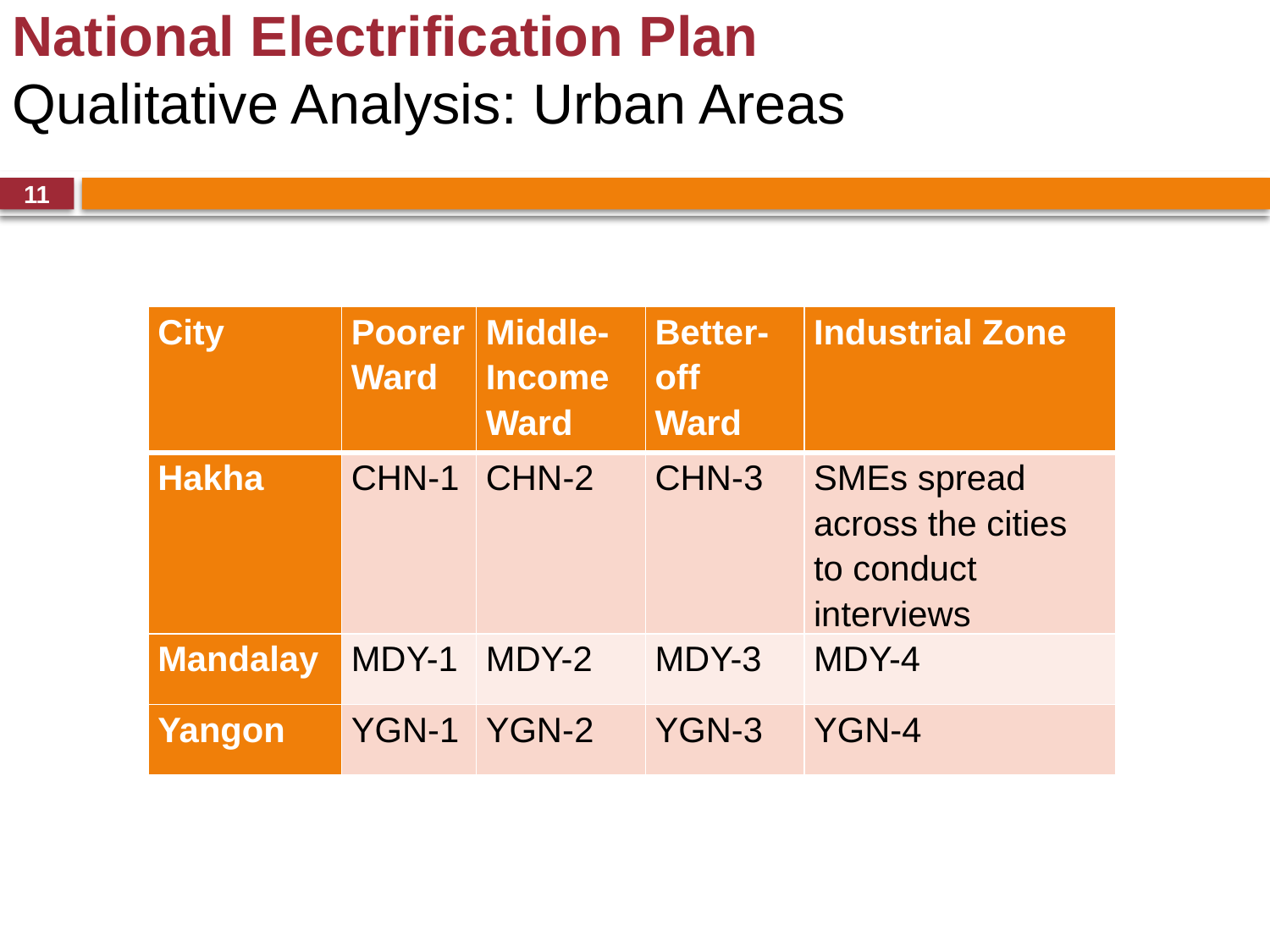

# National Electrification Plan Qualitative Analysis: Urban Areas
11
| City | Poorer Ward | Middle-Income Ward | Better-off Ward | Industrial Zone |
| --- | --- | --- | --- | --- |
| Hakha | CHN-1 | CHN-2 | CHN-3 | SMEs spread across the cities to conduct interviews |
| Mandalay | MDY-1 | MDY-2 | MDY-3 | MDY-4 |
| Yangon | YGN-1 | YGN-2 | YGN-3 | YGN-4 |